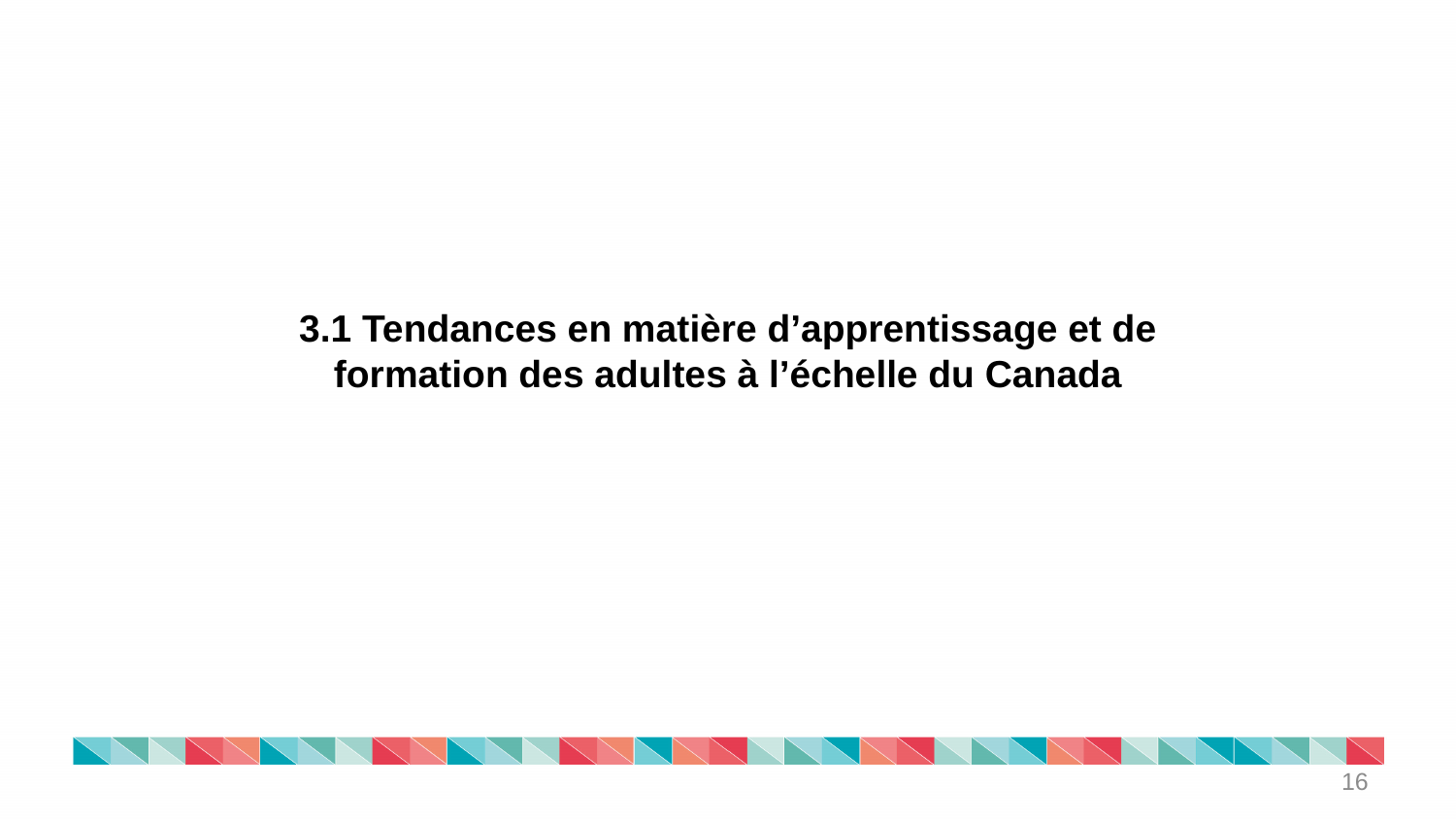

3.1 Tendances en matière d’apprentissage et de formation des adultes à l’échelle du Canada
16